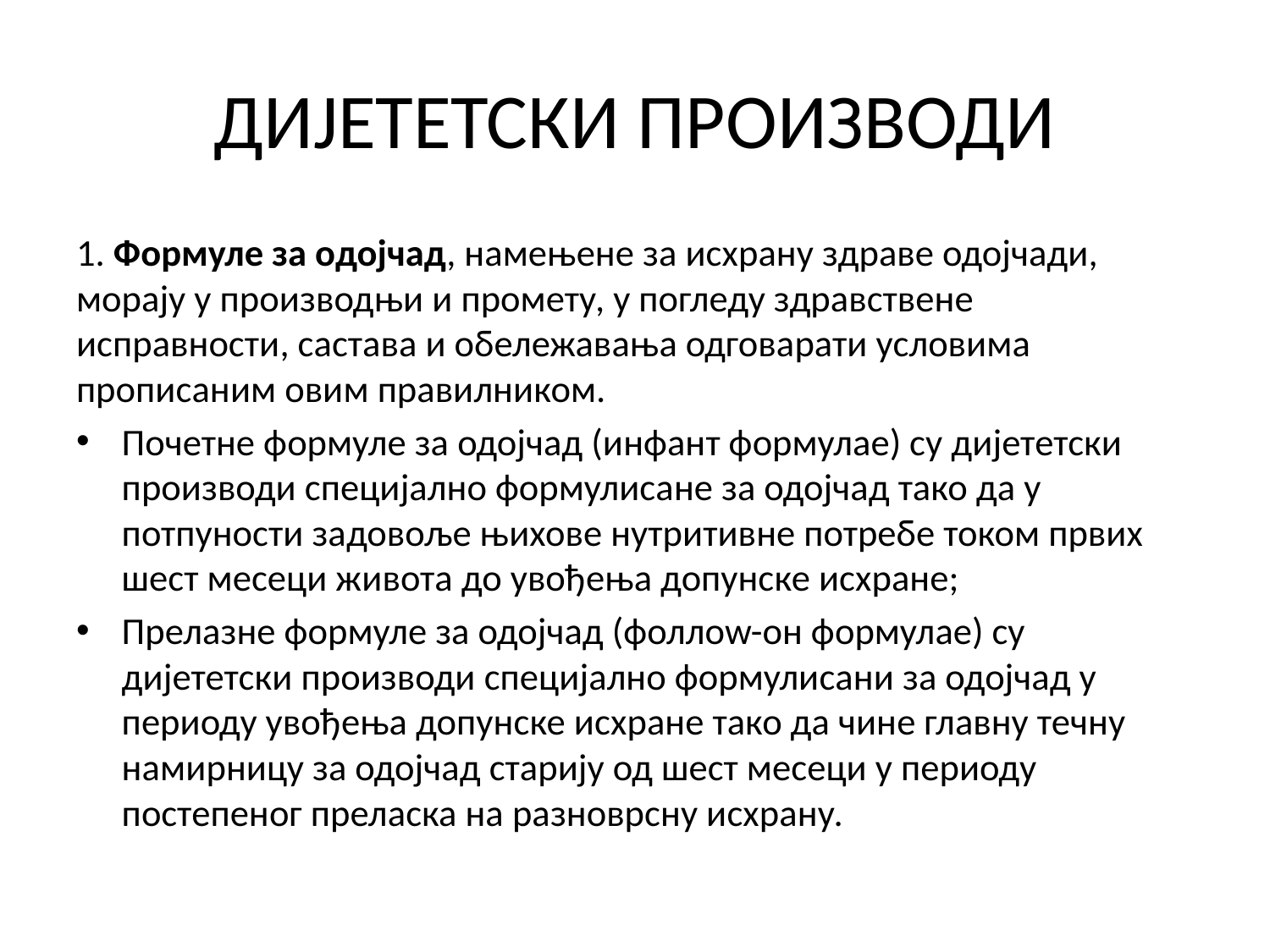

# ДИЈЕТЕТСКИ ПРОИЗВОДИ
1. Формуле за одојчад, намењене за исхрану здраве одојчади, морају у производњи и промету, у погледу здравствене исправности, састава и обележавања одговарати условима прописаним овим правилником.
Почетне формуле за одојчад (инфант формулае) су дијететски производи специјално формулисане за одојчад тако да у потпуности задовоље њихове нутритивне потребе током првих шест месеци живота до увођења допунске исхране;
Прелазне формуле за одојчад (фоллоw-он формулае) су дијететски производи специјално формулисани за одојчад у периоду увођења допунске исхране тако да чине главну течну намирницу за одојчад старију од шест месеци у периоду постепеног преласка на разноврсну исхрану.